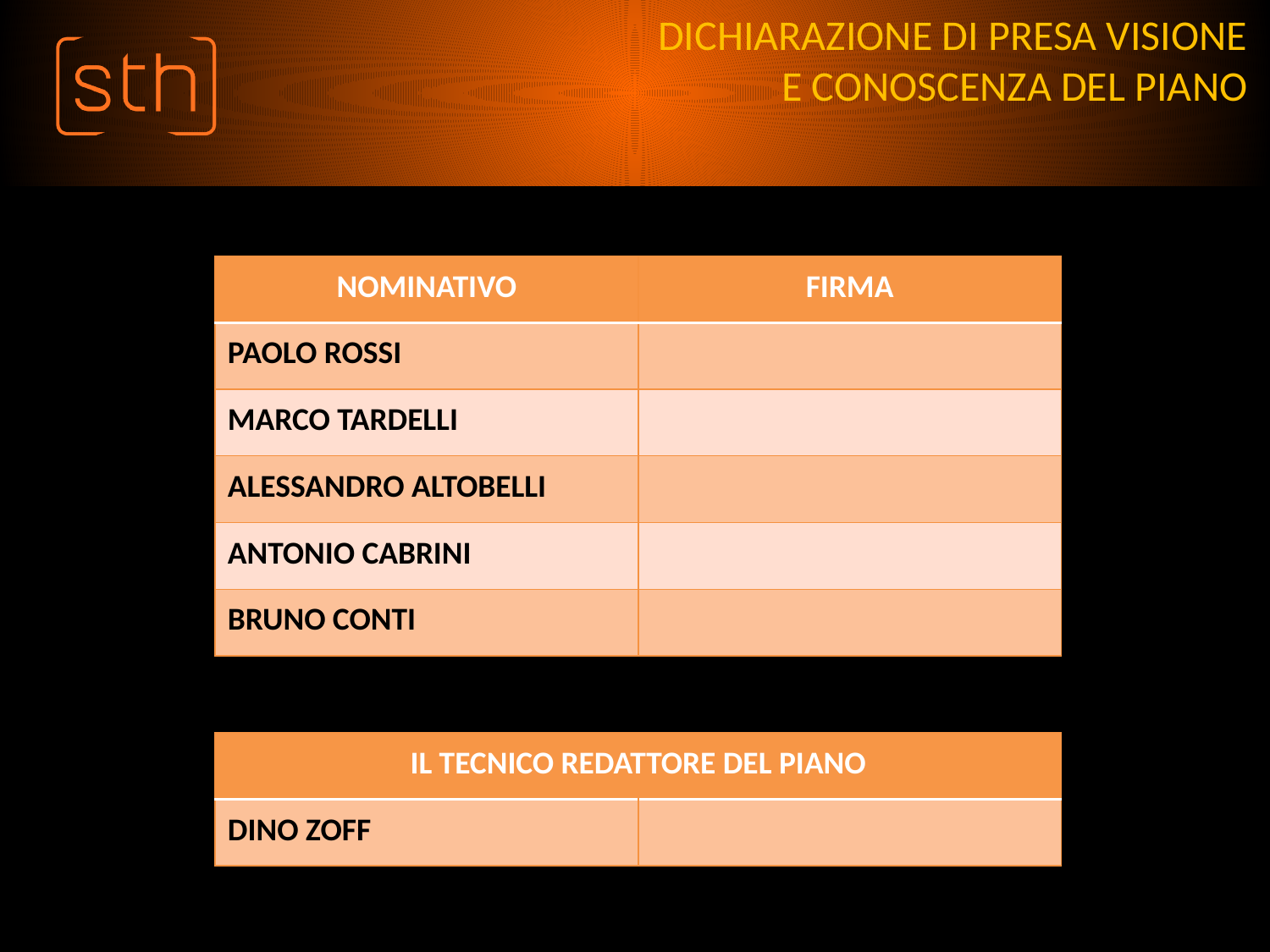

# DICHIARAZIONE DI PRESA VISIONE E CONOSCENZA DEL PIANO
| NOMINATIVO | FIRMA |
| --- | --- |
| PAOLO ROSSI |  |
| MARCO TARDELLI |  |
| ALESSANDRO ALTOBELLI |  |
| ANTONIO CABRINI |  |
| BRUNO CONTI |  |
| IL TECNICO REDATTORE DEL PIANO |  |
| --- | --- |
| DINO ZOFF |  |